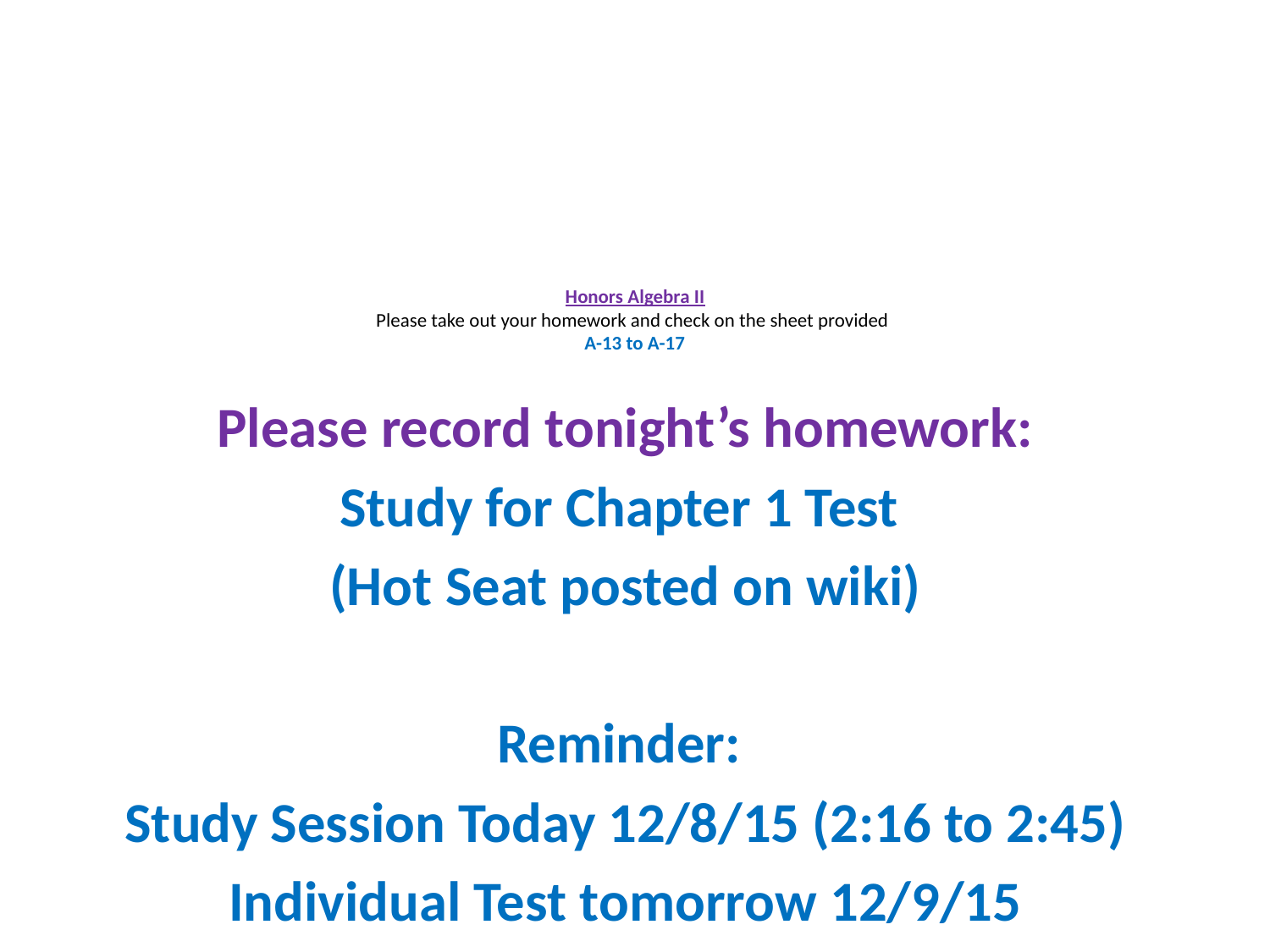

# Honors Algebra II Please take out your homework and check on the sheet provided A-13 to A-17
Please record tonight’s homework:
Study for Chapter 1 Test
(Hot Seat posted on wiki)

Reminder:
Study Session Today 12/8/15 (2:16 to 2:45)
Individual Test tomorrow 12/9/15